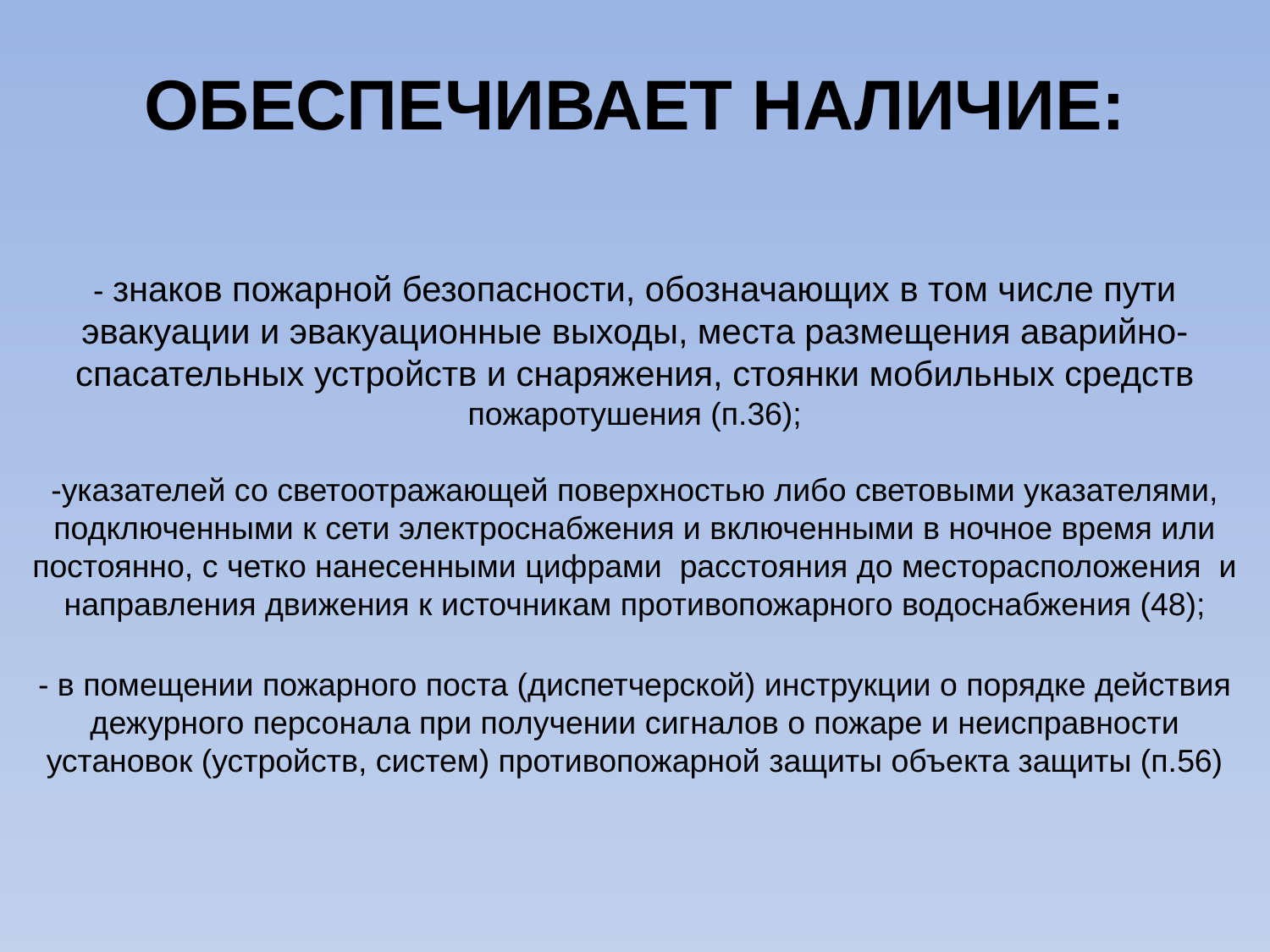

# ОБЕСПЕЧИВАЕТ НАЛИЧИЕ: - знаков пожарной безопасности, обозначающих в том числе пути эвакуации и эвакуационные выходы, места размещения аварийно-спасательных устройств и снаряжения, стоянки мобильных средств пожаротушения (п.36); -указателей со светоотражающей поверхностью либо световыми указателями, подключенными к сети электроснабжения и включенными в ночное время или постоянно, с четко нанесенными цифрами  расстояния до месторасположения  и направления движения к источникам противопожарного водоснабжения (48); - в помещении пожарного поста (диспетчерской) инструкции о порядке действия дежурного персонала при получении сигналов о пожаре и неисправности установок (устройств, систем) противопожарной защиты объекта защиты (п.56)